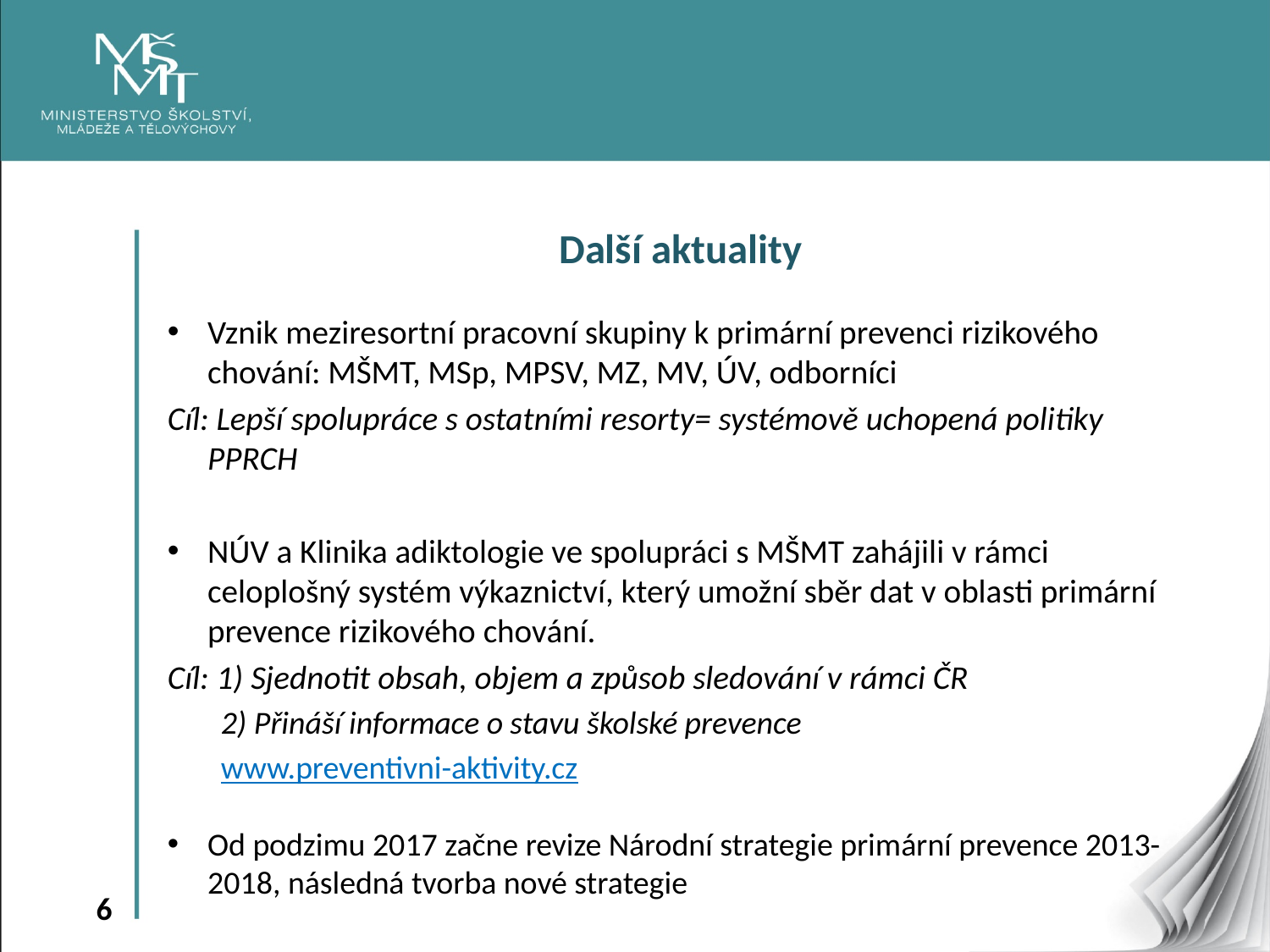

Další aktuality

Vznik meziresortní pracovní skupiny k primární prevenci rizikového chování: MŠMT, MSp, MPSV, MZ, MV, ÚV, odborníci
Cíl: Lepší spolupráce s ostatními resorty= systémově uchopená politiky PPRCH

NÚV a Klinika adiktologie ve spolupráci s MŠMT zahájili v rámci celoplošný systém výkaznictví, který umožní sběr dat v oblasti primární prevence rizikového chování.
Cíl: 1) Sjednotit obsah, objem a způsob sledování v rámci ČR
2) Přináší informace o stavu školské prevence
www.preventivni-aktivity.cz

Od podzimu 2017 začne revize Národní strategie primární prevence 2013-2018, následná tvorba nové strategie